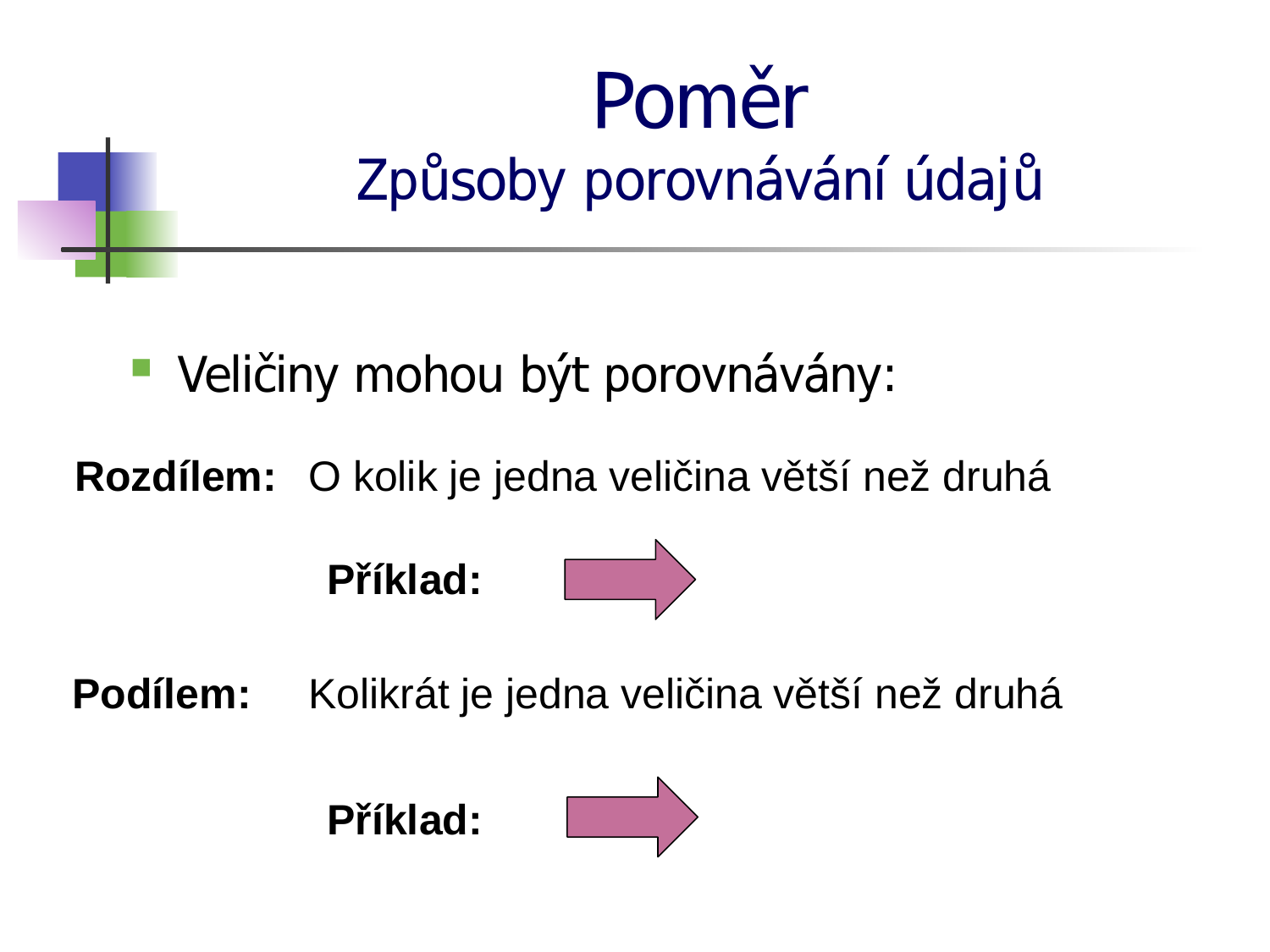

# Poměr Způsoby porovnávání údajů
Veličiny mohou být porovnávány:
O kolik je jedna veličina větší než druhá
Rozdílem:

Příklad:
Kolikrát je jedna veličina větší než druhá
Podílem:

Příklad: